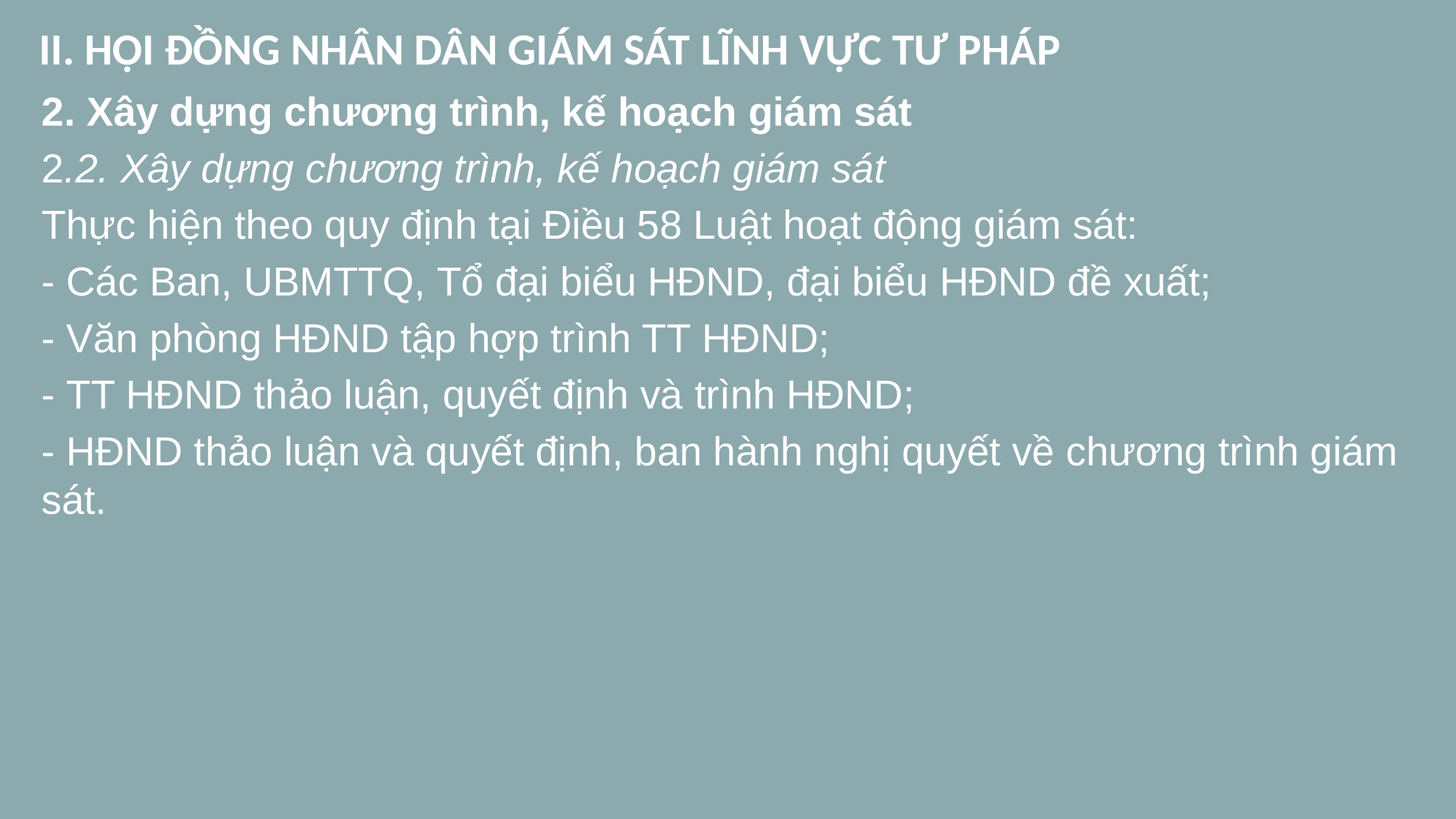

# II. HỘI ĐỒNG NHÂN DÂN GIÁM SÁT LĨNH VỰC TƯ PHÁP
2. Xây dựng chương trình, kế hoạch giám sát
2.2. Xây dựng chương trình, kế hoạch giám sát
Thực hiện theo quy định tại Điều 58 Luật hoạt động giám sát:
- Các Ban, UBMTTQ, Tổ đại biểu HĐND, đại biểu HĐND đề xuất;
- Văn phòng HĐND tập hợp trình TT HĐND;
- TT HĐND thảo luận, quyết định và trình HĐND;
- HĐND thảo luận và quyết định, ban hành nghị quyết về chương trình giám sát.